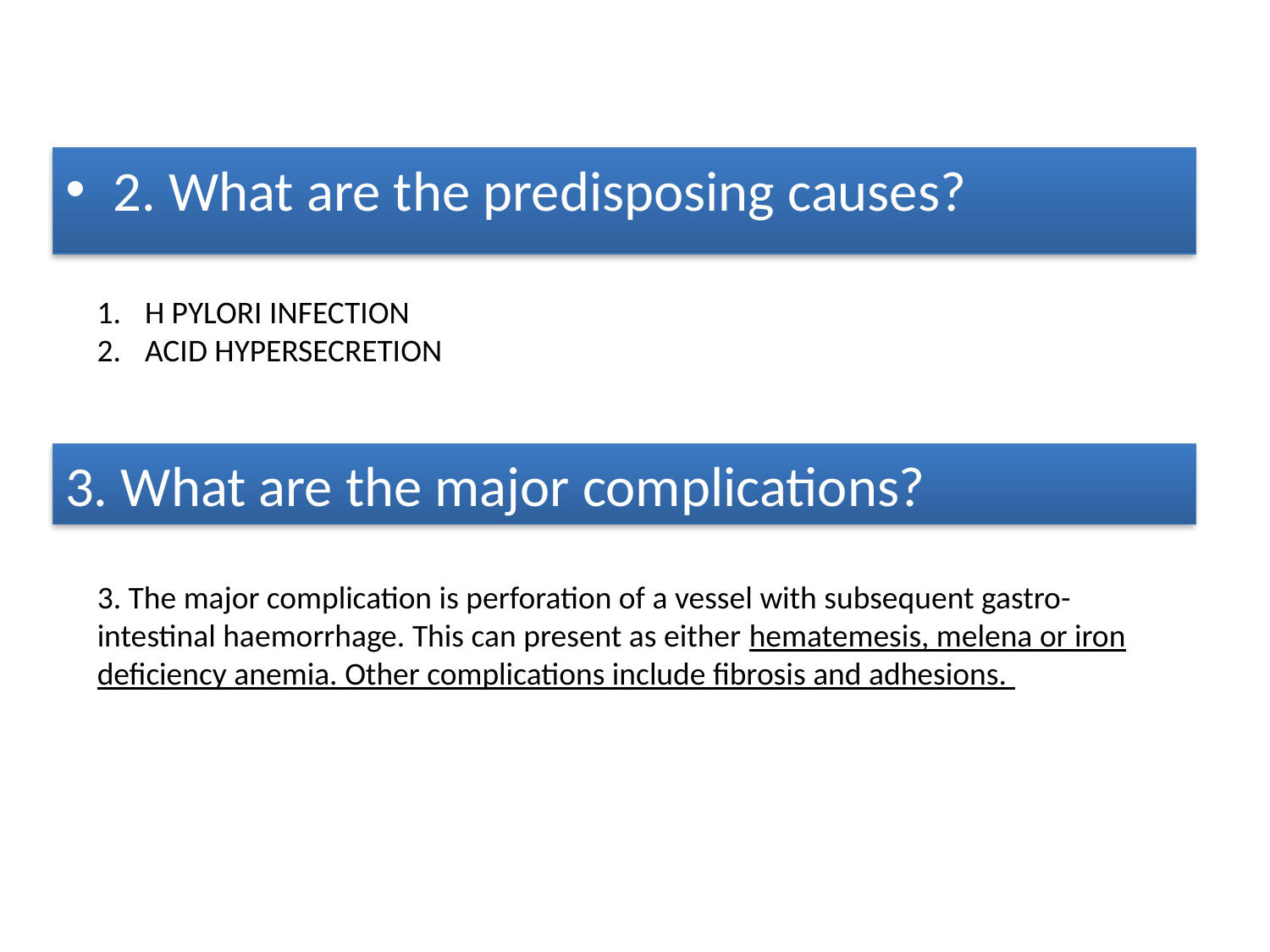

#
2. What are the predisposing causes?
H PYLORI INFECTION
ACID HYPERSECRETION
3. What are the major complications?
3. The major complication is perforation of a vessel with subsequent gastro-intestinal haemorrhage. This can present as either hematemesis, melena or iron deficiency anemia. Other complications include fibrosis and adhesions.